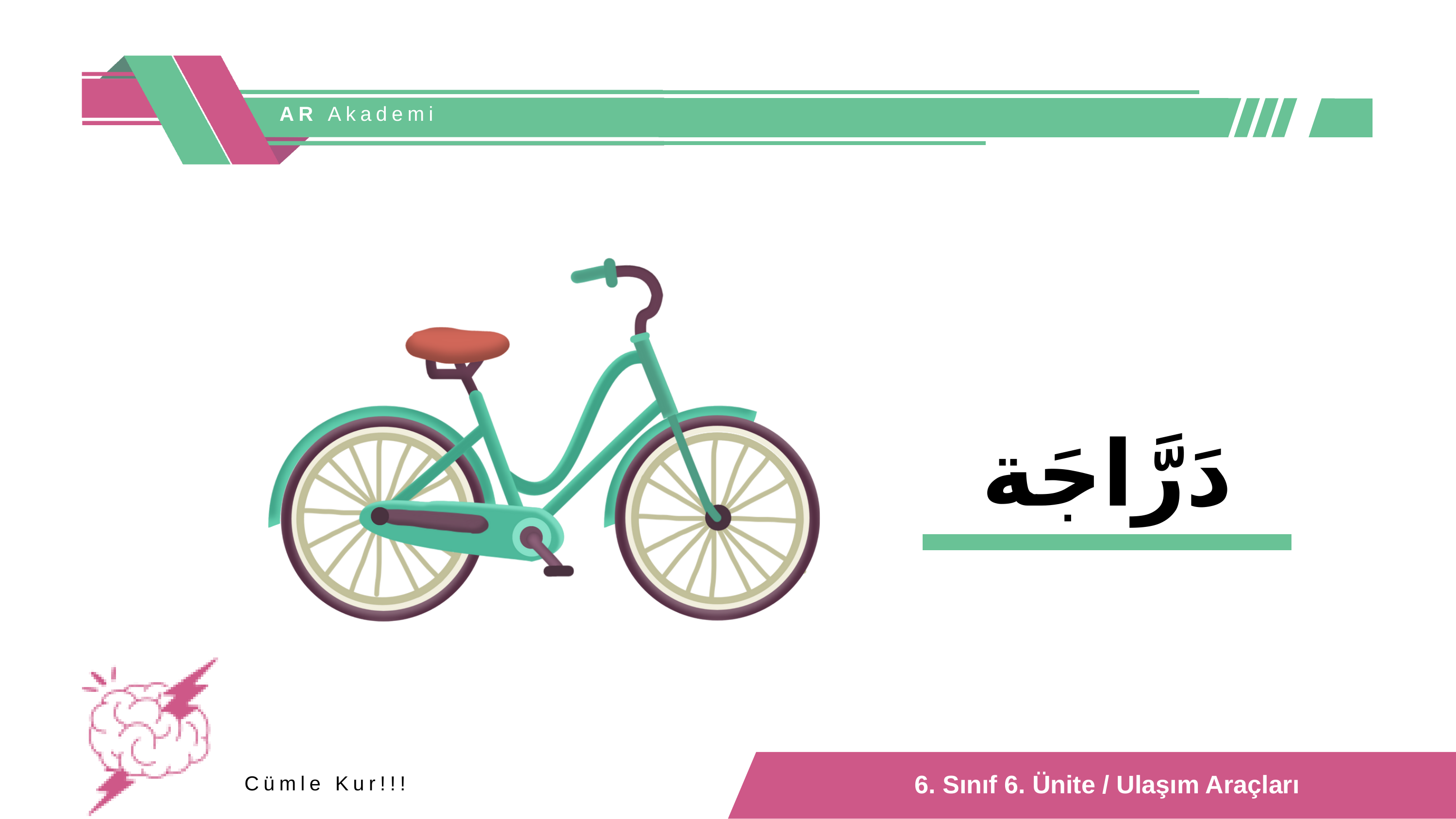

AR Akademi

دَرَّاجَة

6. Sınıf 6. Ünite / Ulaşım Araçları
Cümle Kur!!!